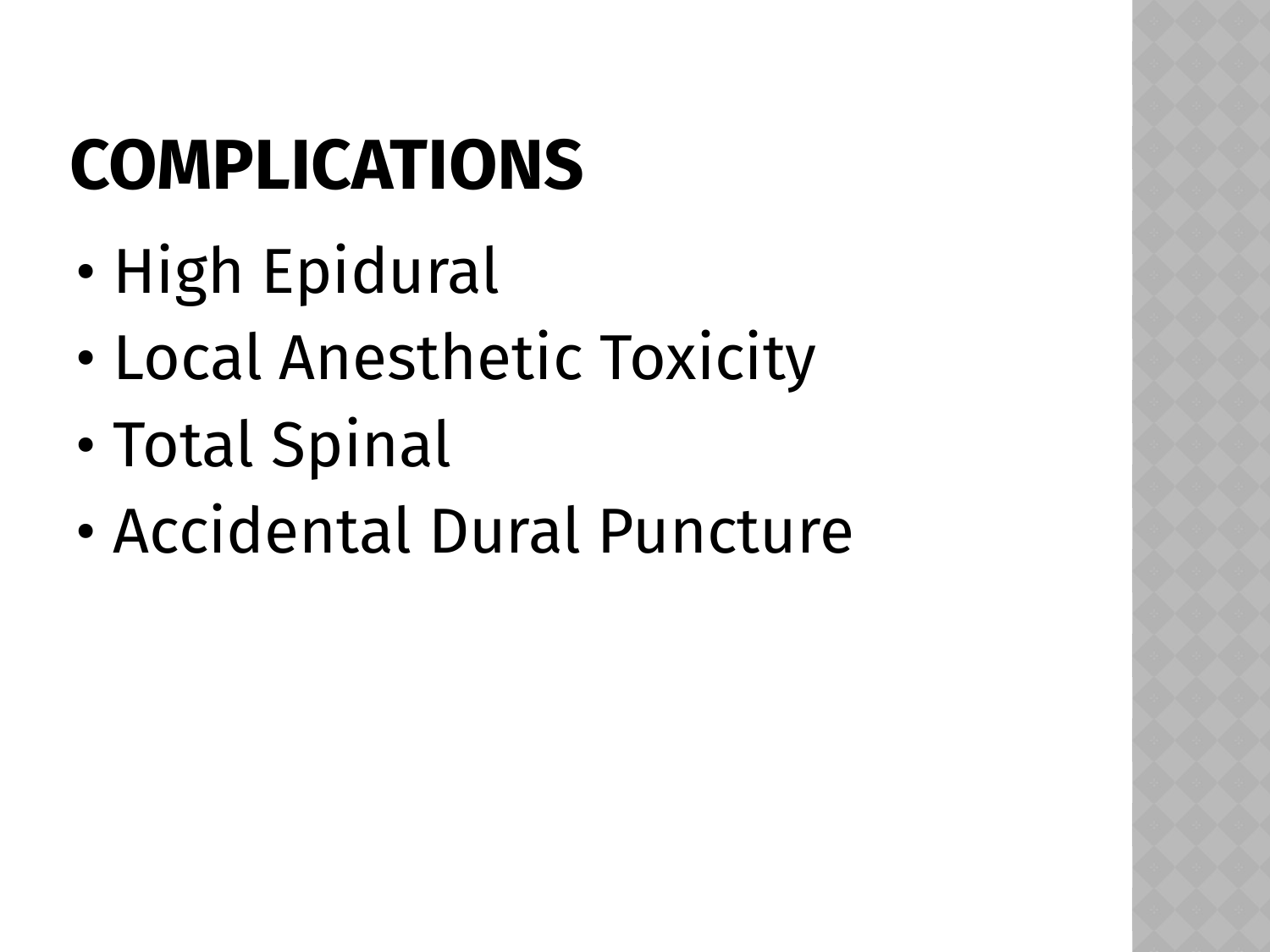

# Complications
• High Epidural
• Local Anesthetic Toxicity
• Total Spinal
• Accidental Dural Puncture